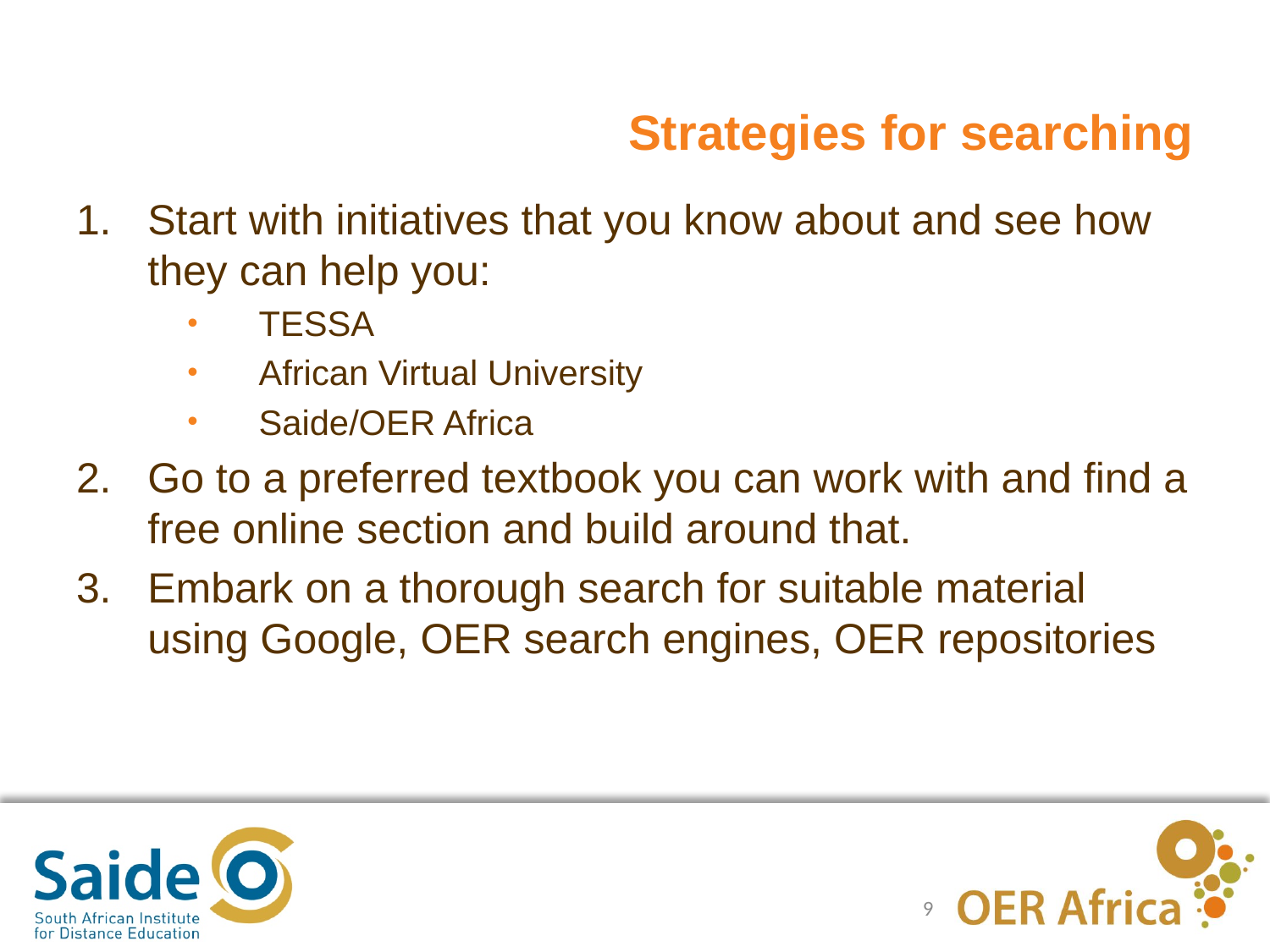

# Strategies for searching
Start with initiatives that you know about and see how they can help you:
TESSA
African Virtual University
Saide/OER Africa
Go to a preferred textbook you can work with and find a free online section and build around that.
Embark on a thorough search for suitable material using Google, OER search engines, OER repositories

9